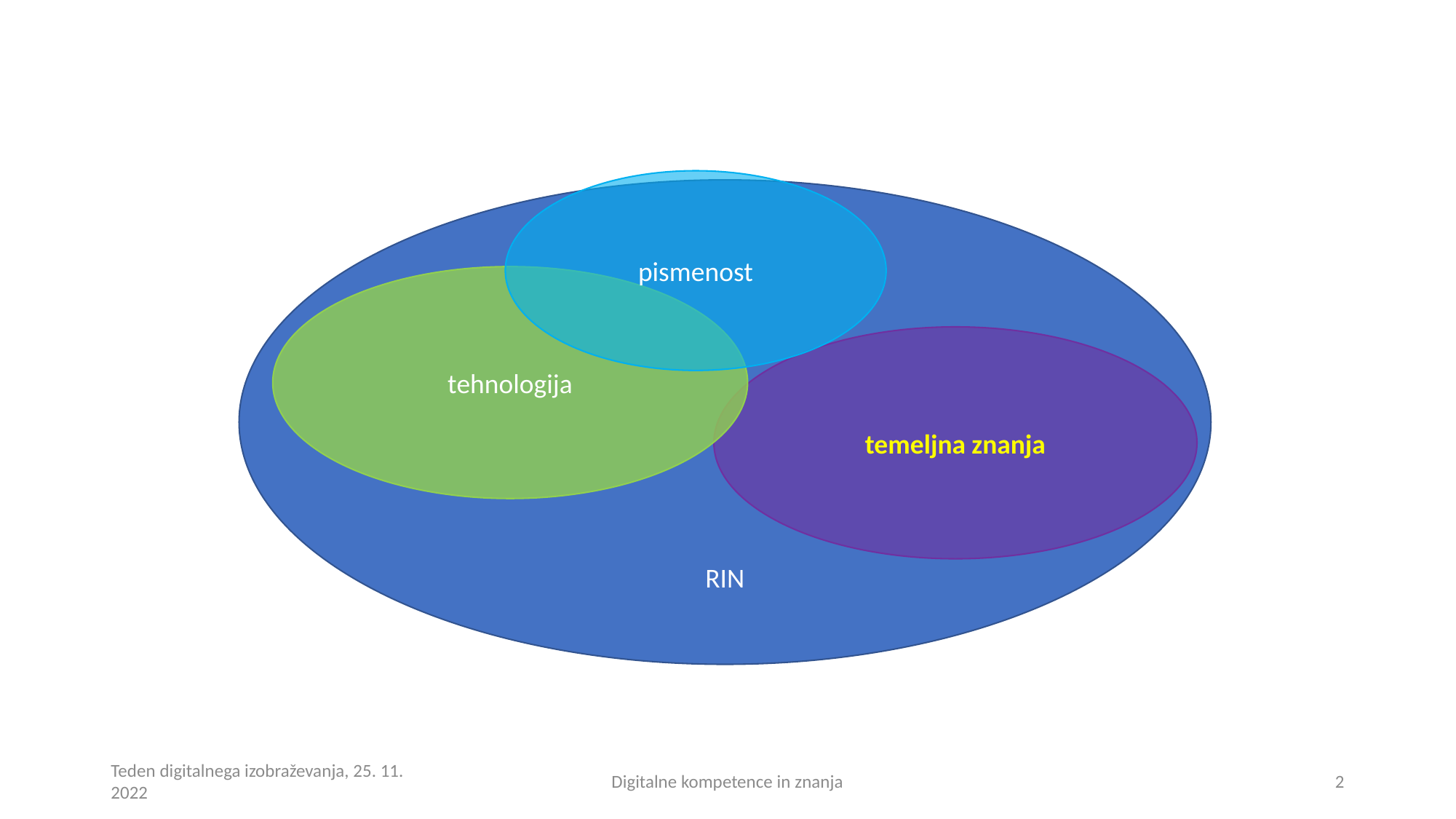

pismenost
RIN
tehnologija
temeljna znanja
Teden digitalnega izobraževanja, 25. 11. 2022
Digitalne kompetence in znanja
2